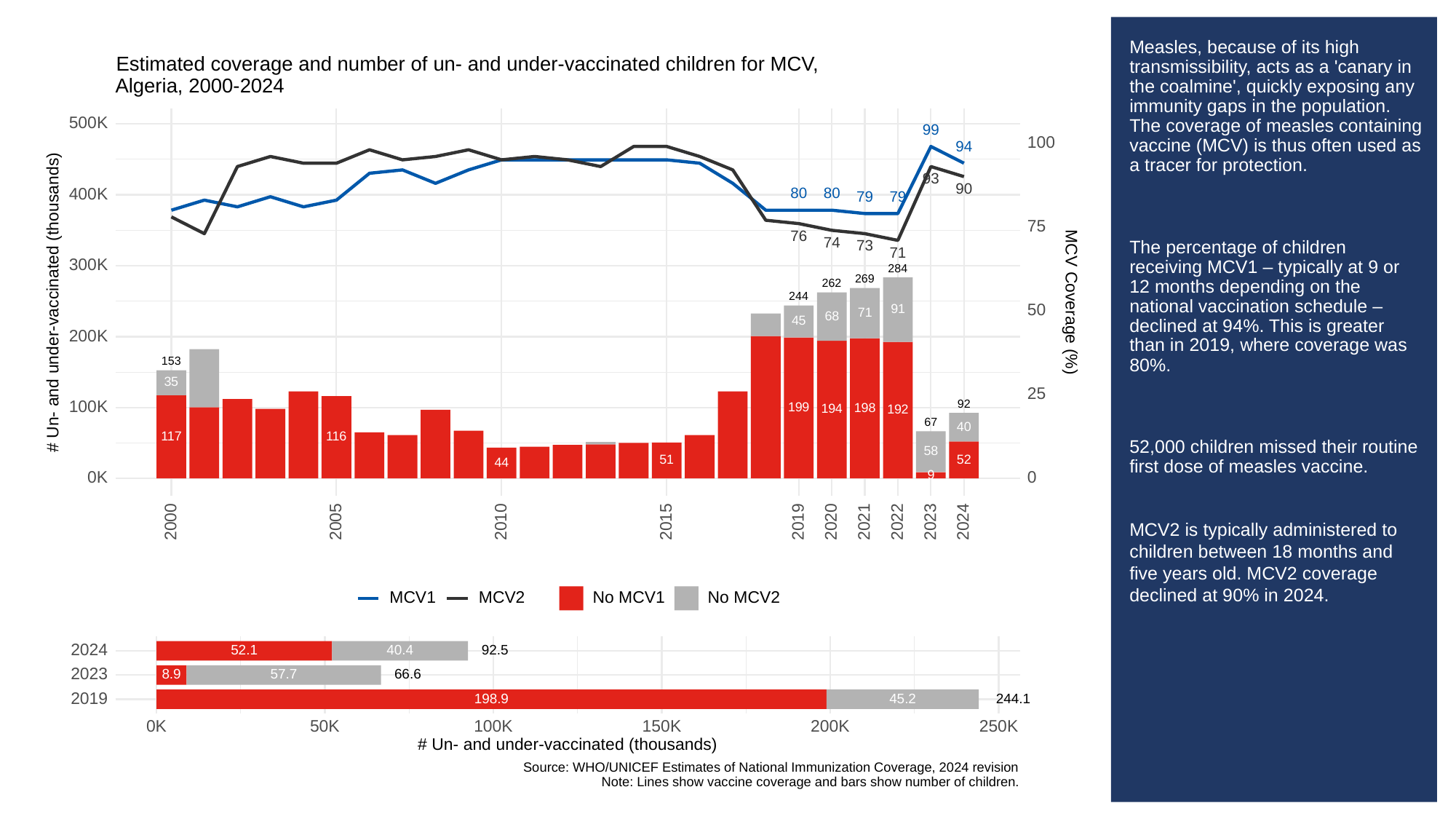

# Measles, because of its high transmissibility, acts as a 'canary in the coalmine', quickly exposing any immunity gaps in the population. The coverage of measles containing vaccine (MCV) is thus often used as a tracer for protection.

The percentage of children receiving MCV1 – typically at 9 or 12 months depending on the national vaccination schedule – declined at 94%. This is greater than in 2019, where coverage was 80%.

52,000 children missed their routine first dose of measles vaccine.

MCV2 is typically administered to children between 18 months and five years old. MCV2 coverage declined at 90% in 2024.

Estimated coverage and number of un- and under-vaccinated children for MCV,
Algeria, 2000-2024

500K

99
100
94

93
90
80
80
400K
79
79

75

76
74
73
71
300K
284

269

262

244
# Un- and under-vaccinated (thousands)
MCV Coverage (%)

50
91

71
68

45
200K

153

35
25

92
100K
199
198
194
192

67
40

117

116

58

52
51
44
9

0K
0

2023
2000
2005
2010
2015
2019
2020
2021
2022
2024

MCV1
MCV2
No MCV1
No MCV2

2024
52.1
40.4
92.5

2023
8.9
66.6
57.7

2019
198.9
45.2
244.1

0K
50K
100K
150K
200K
250K
# Un- and under-vaccinated (thousands)
Source: WHO/UNICEF Estimates of National Immunization Coverage, 2024 revision
Note: Lines show vaccine coverage and bars show number of children.